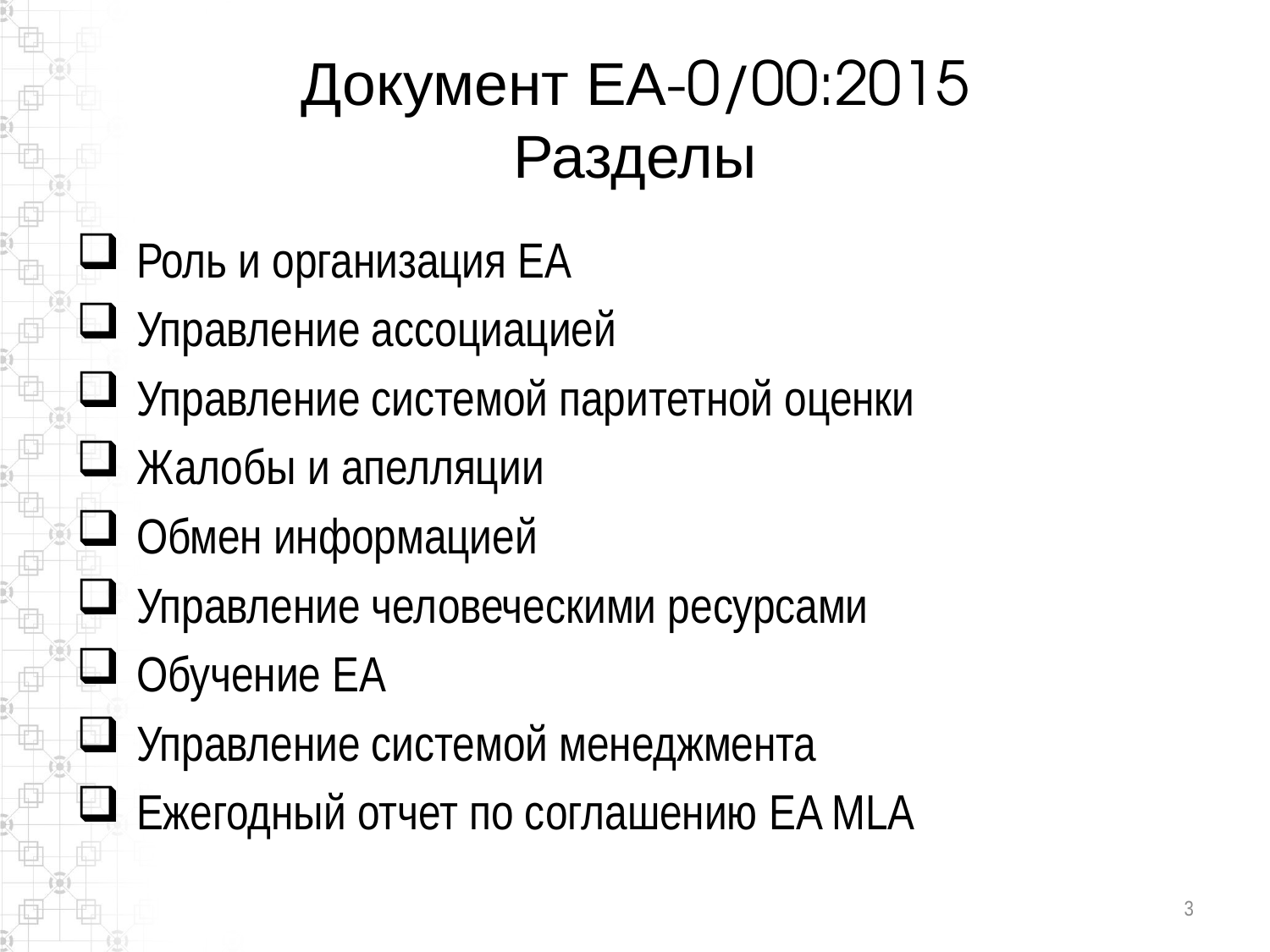

# Документ ЕА-0/00:2015 Разделы
Роль и организация ЕА
Управление ассоциацией
Управление системой паритетной оценки
Жалобы и апелляции
Обмен информацией
Управление человеческими ресурсами
Обучение ЕА
Управление системой менеджмента
Ежегодный отчет по соглашению EA MLA

3